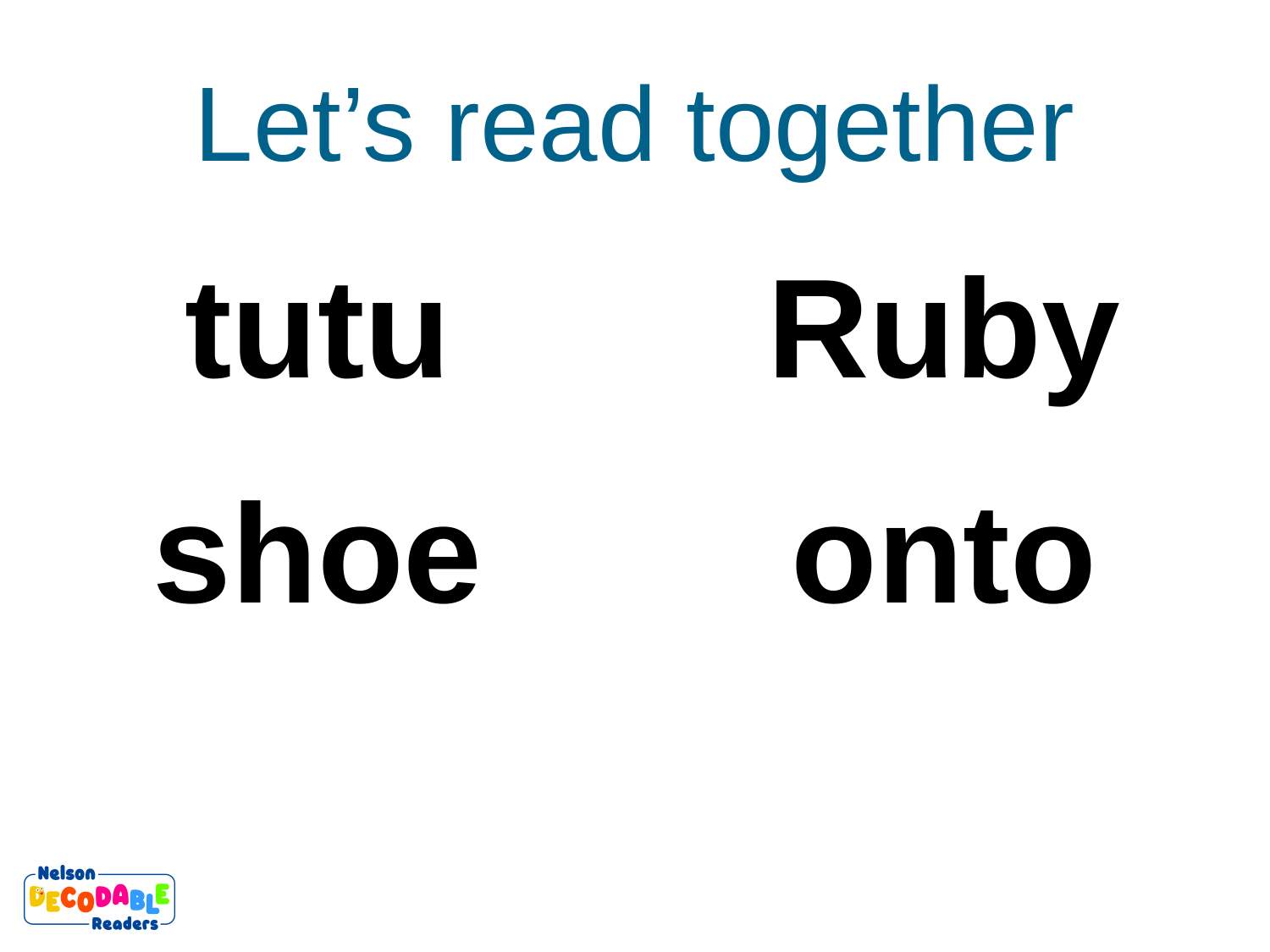

Let’s read together
tutu
Ruby
shoe
onto